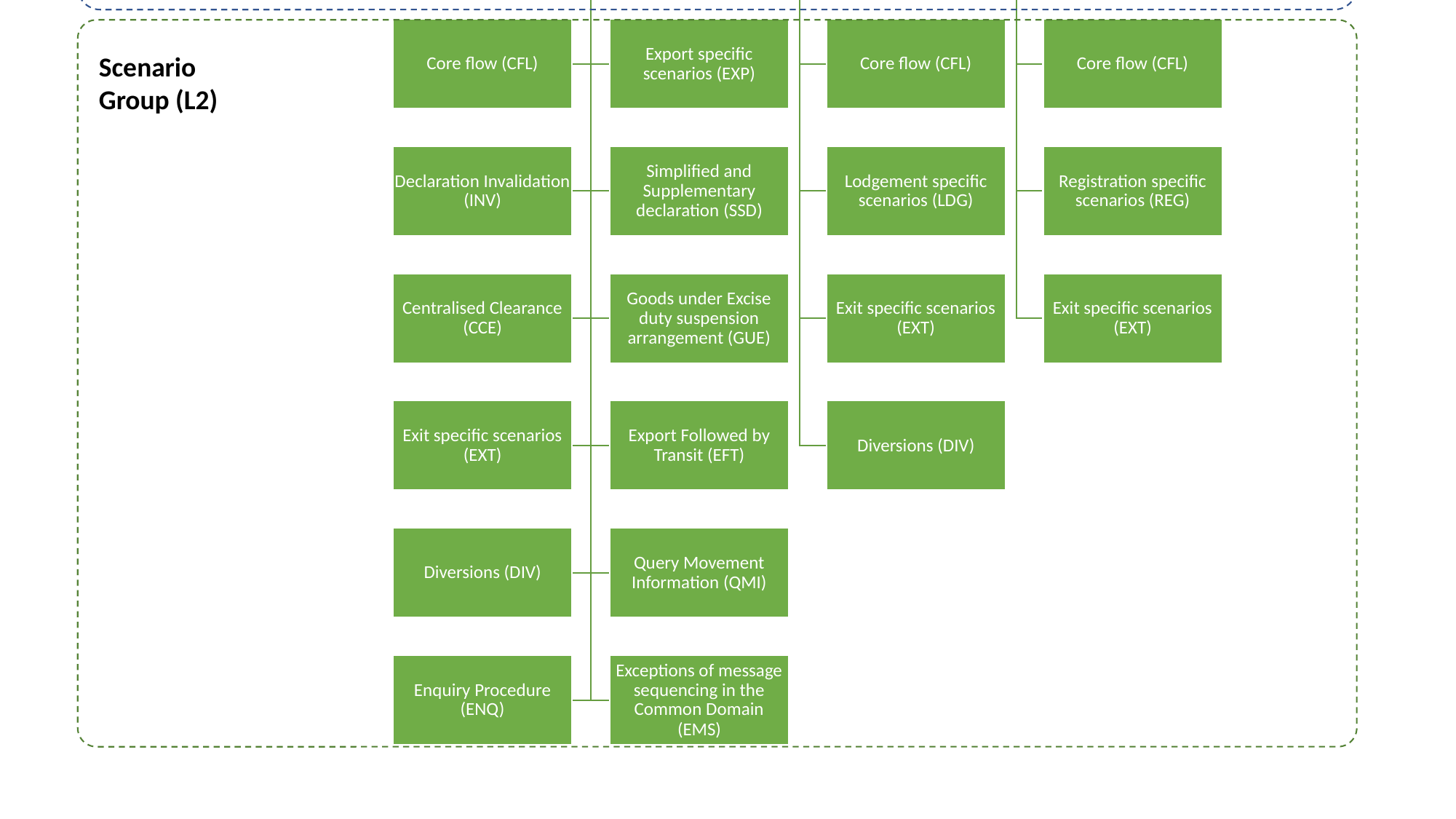

AES
Export Process (EXP)
Core flow (CFL)
Export specific scenarios (EXP)
Declaration Invalidation (INV)
Simplified and Supplementary declaration (SSD)
Centralised Clearance (CCE)
Goods under Excise duty suspension arrangement (GUE)
Exit specific scenarios (EXT)
Export Followed by Transit (EFT)
Diversions (DIV)
Query Movement Information (QMI)
Enquiry Procedure (ENQ)
Exceptions of message sequencing in the Common Domain (EMS)
Exit Summary Declaration (EXS)
Core flow (CFL)
Lodgement specific scenarios (LDG)
Exit specific scenarios (EXT)
Diversions (DIV)
Re-Export Notification (REN)
Core flow (CFL)
Registration specific scenarios (REG)
Exit specific scenarios (EXT)
System (L0)

Scenario Category (L1)

Scenario Group (L2)